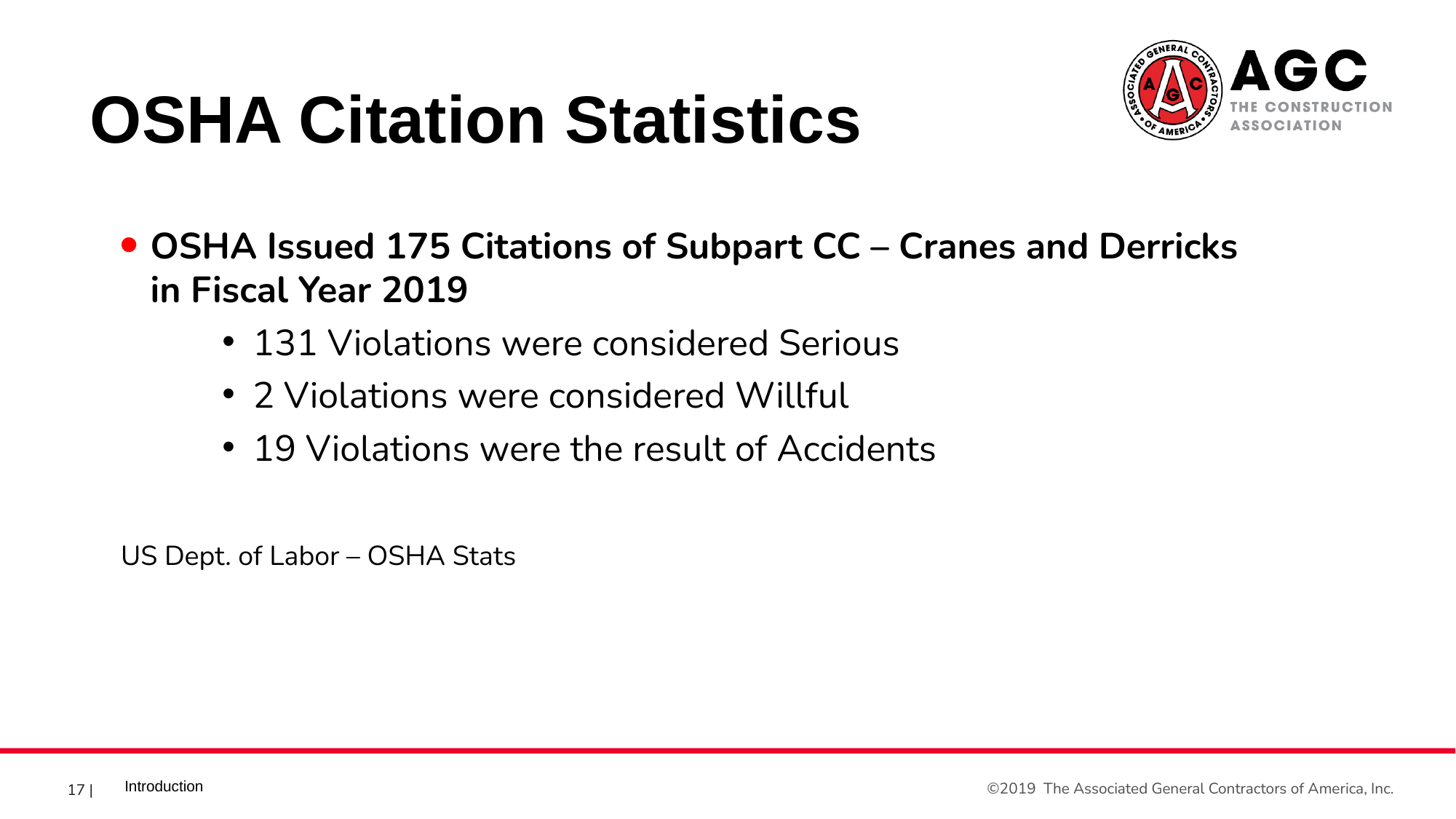

OSHA Citation Statistics

OSHA Issued 175 Citations of Subpart CC – Cranes and Derricks in Fiscal Year 2019
131 Violations were considered Serious
2 Violations were considered Willful
19 Violations were the result of Accidents

US Dept. of Labor – OSHA Stats
Introduction